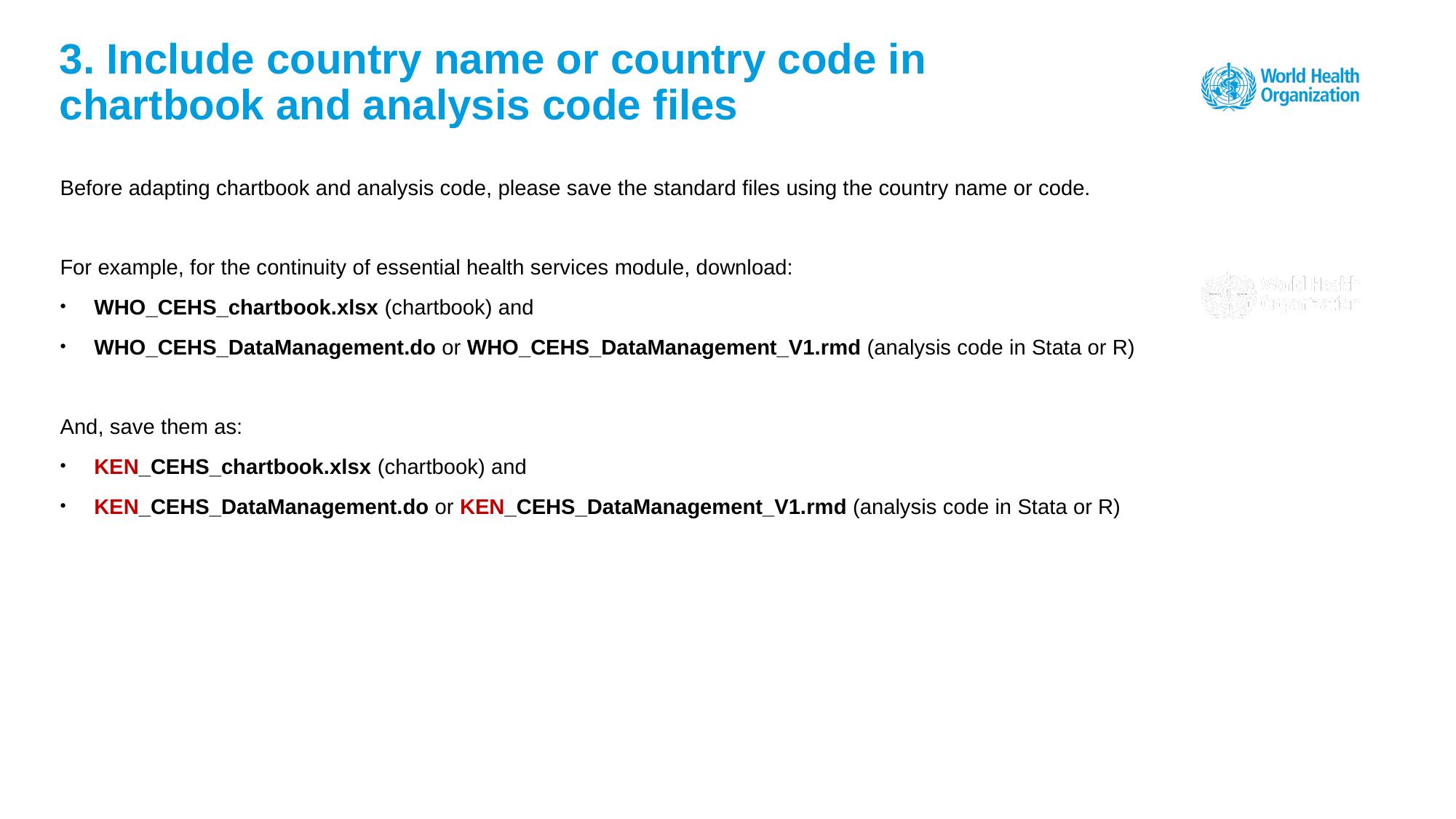

# 3. Include country name or country code in chartbook and analysis code files
Before adapting chartbook and analysis code, please save the standard files using the country name or code.

For example, for the continuity of essential health services module, download:
WHO_CEHS_chartbook.xlsx (chartbook) and
WHO_CEHS_DataManagement.do or WHO_CEHS_DataManagement_V1.rmd (analysis code in Stata or R)

And, save them as:
KEN_CEHS_chartbook.xlsx (chartbook) and
KEN_CEHS_DataManagement.do or KEN_CEHS_DataManagement_V1.rmd (analysis code in Stata or R)